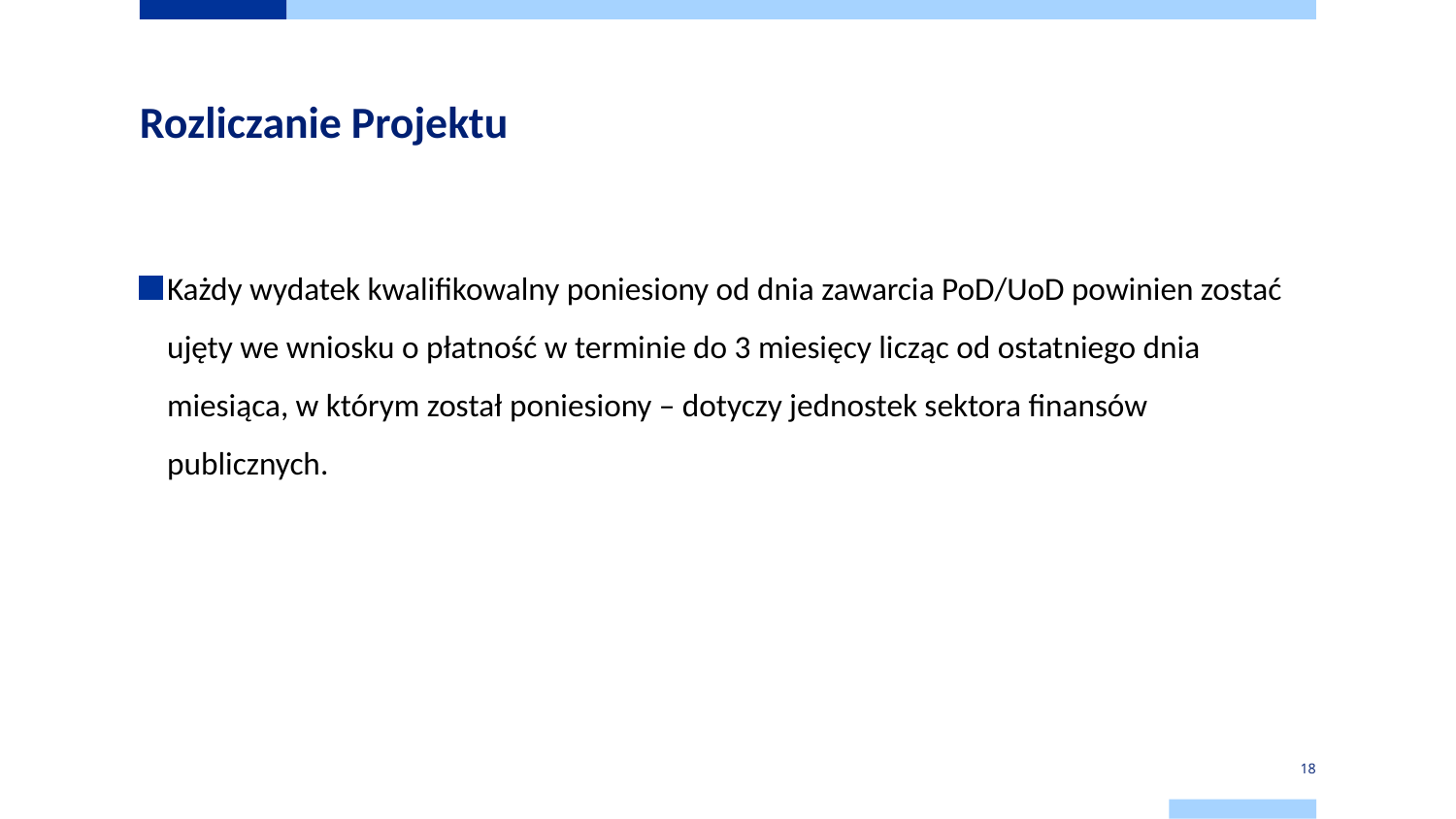

# Rozliczanie Projektu
Każdy wydatek kwalifikowalny poniesiony od dnia zawarcia PoD/UoD powinien zostać ujęty we wniosku o płatność w terminie do 3 miesięcy licząc od ostatniego dnia miesiąca, w którym został poniesiony – dotyczy jednostek sektora finansów publicznych.
18